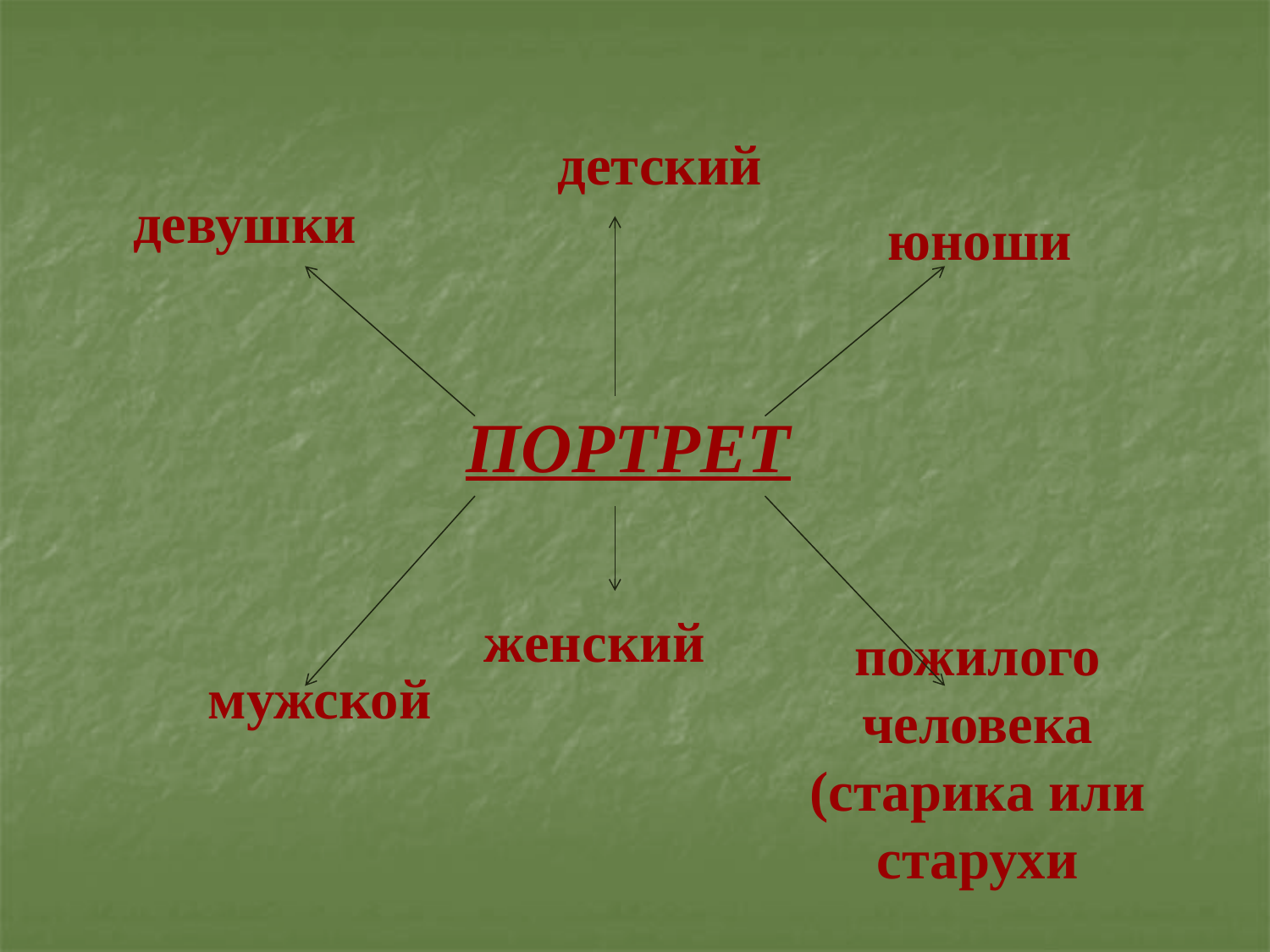

детский
# девушки
юноши
  ПОРТРЕТ
    женский
пожилого человека
(старика или старухи
мужской